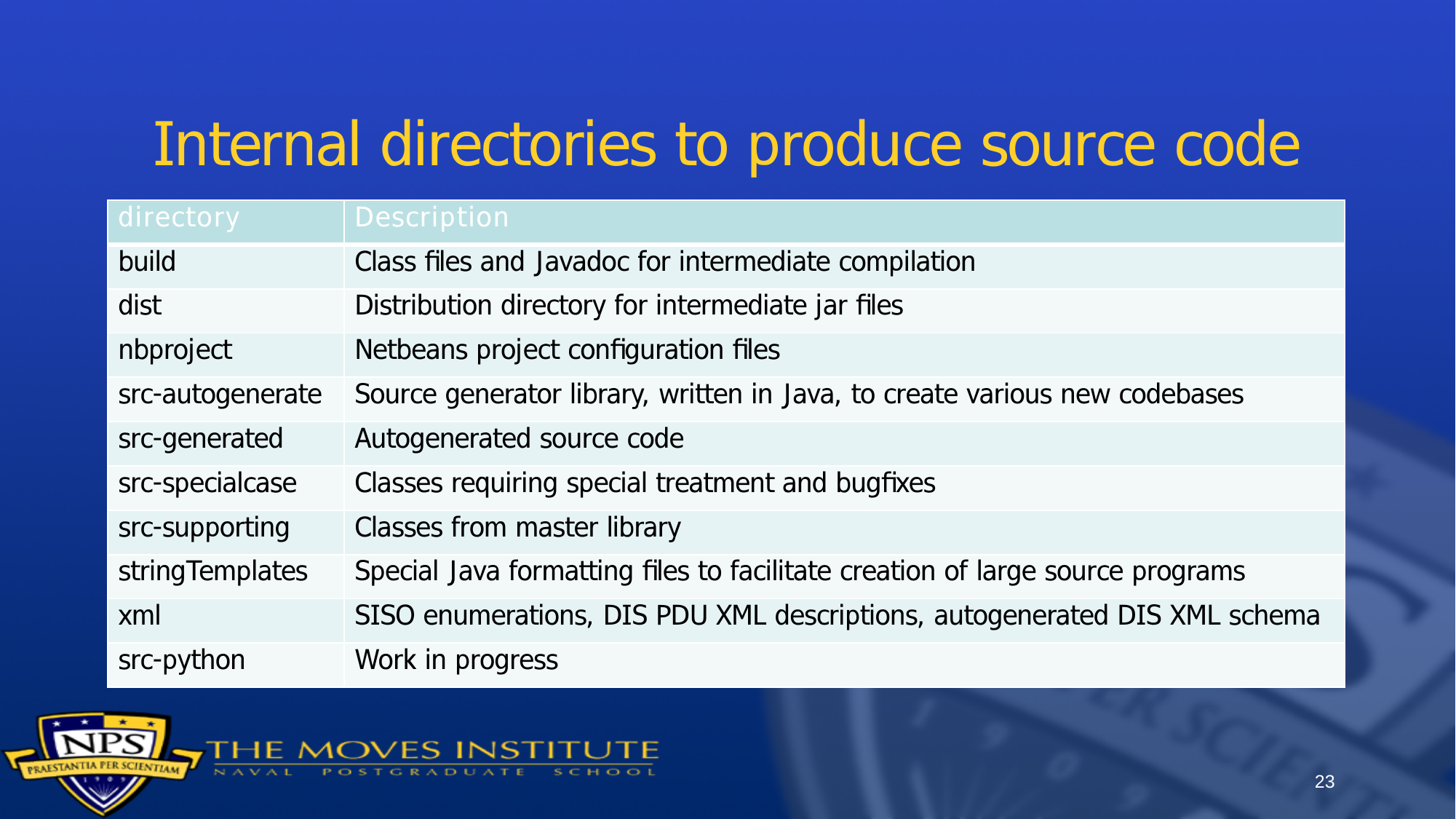

# Internal directories to produce source code
| directory | Description |
| --- | --- |
| build | Class files and Javadoc for intermediate compilation |
| dist | Distribution directory for intermediate jar files |
| nbproject | Netbeans project configuration files |
| src-autogenerate | Source generator library, written in Java, to create various new codebases |
| src-generated | Autogenerated source code |
| src-specialcase | Classes requiring special treatment and bugfixes |
| src-supporting | Classes from master library |
| stringTemplates | Special Java formatting files to facilitate creation of large source programs |
| xml | SISO enumerations, DIS PDU XML descriptions, autogenerated DIS XML schema |
| src-python | Work in progress |
23